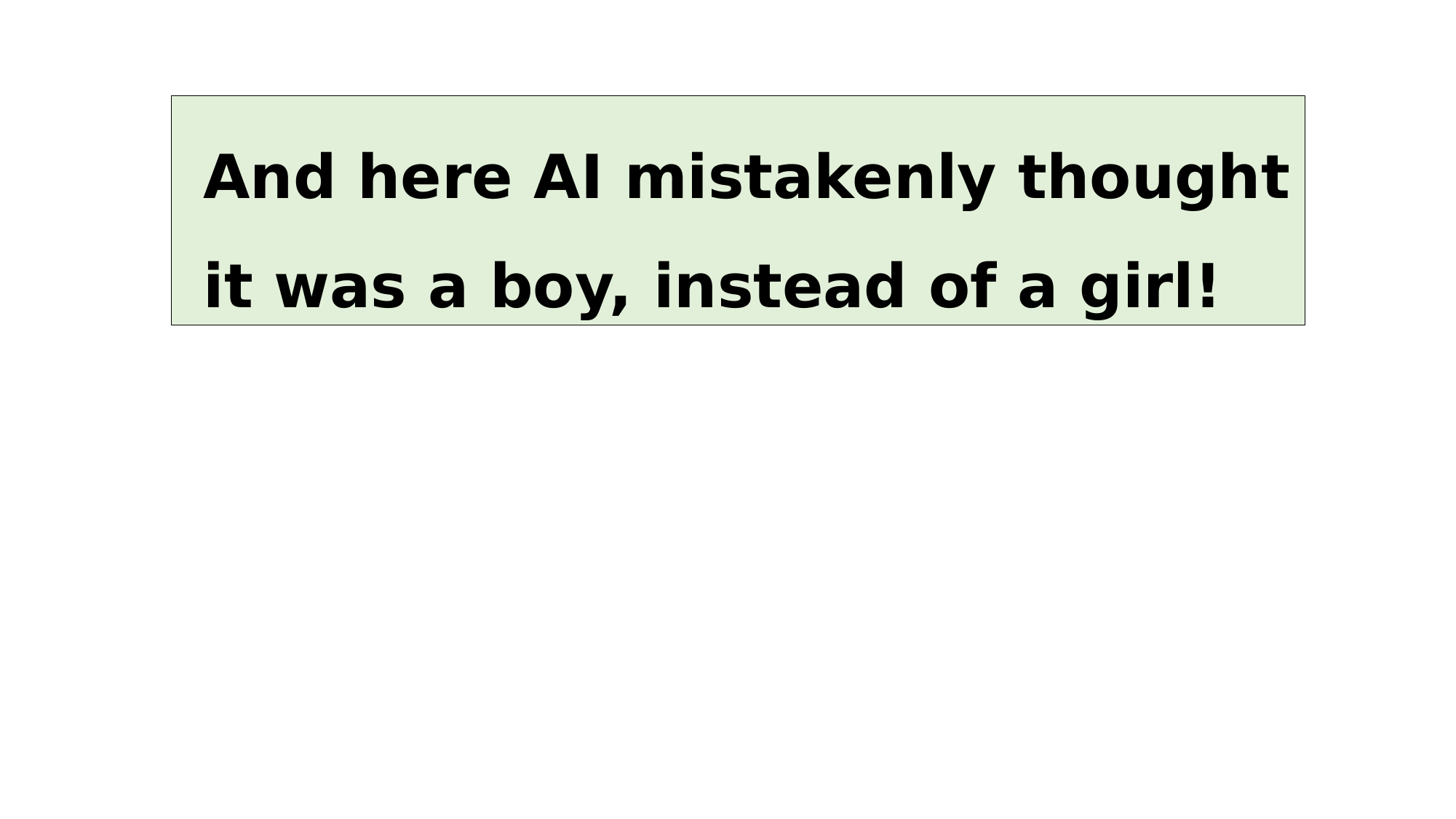

And here AI mistakenly thought it was a boy, instead of a girl!